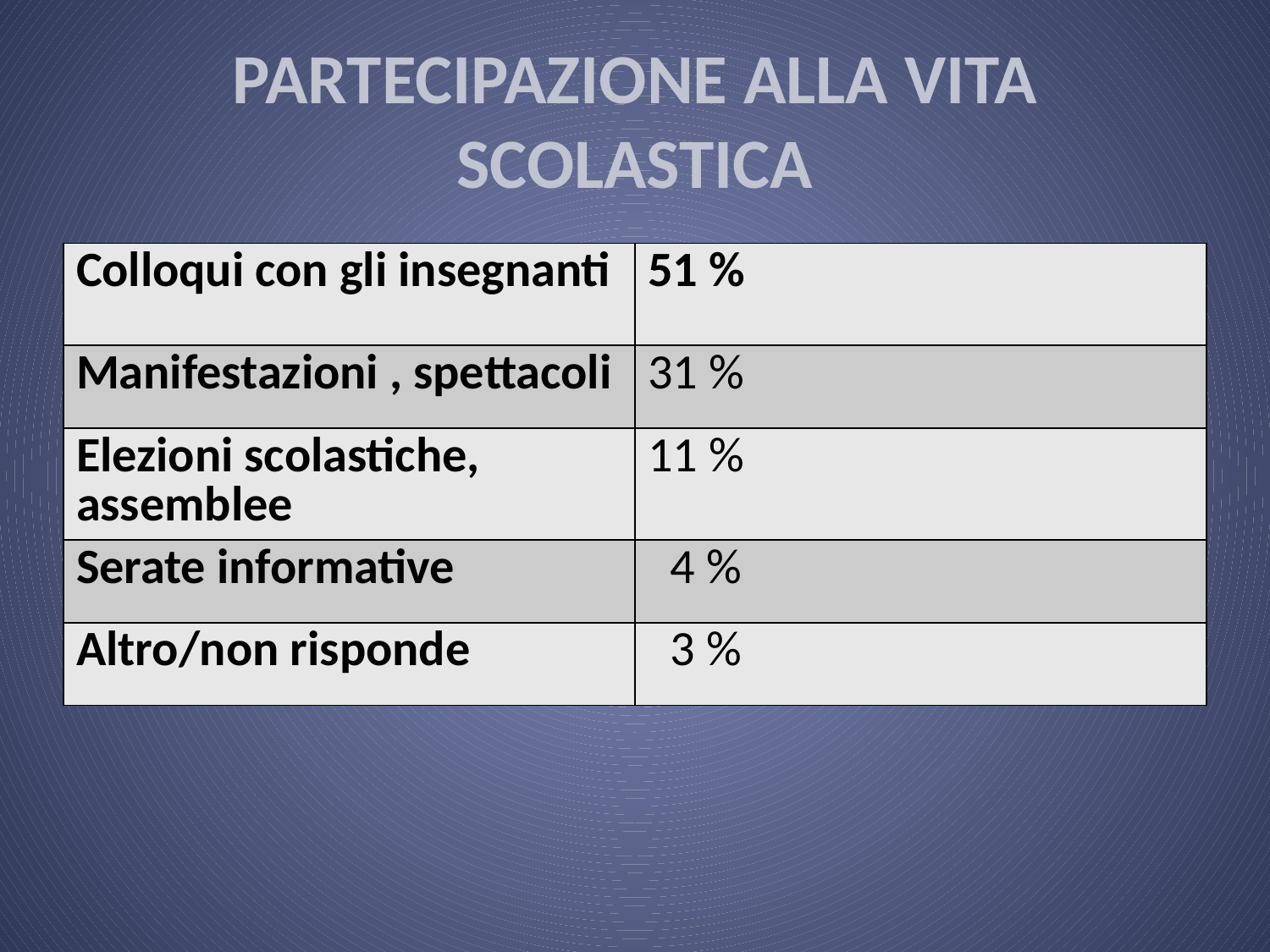

# PARTECIPAZIONE ALLA VITA SCOLASTICA
| Colloqui con gli insegnanti | 51 % |
| --- | --- |
| Manifestazioni , spettacoli | 31 % |
| Elezioni scolastiche, assemblee | 11 % |
| Serate informative | 4 % |
| Altro/non risponde | 3 % |